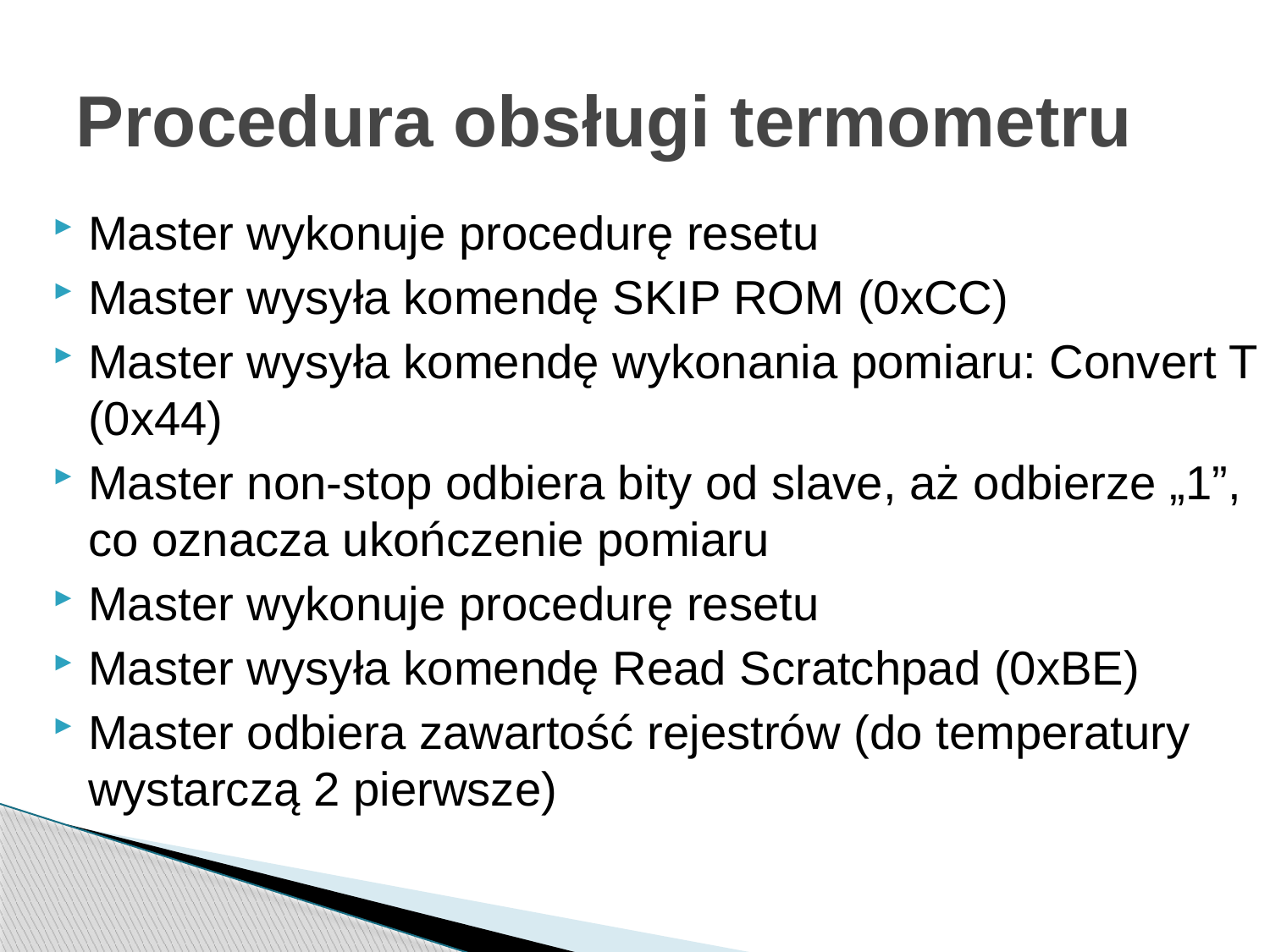

# Procedura obsługi termometru
Master wykonuje procedurę resetu
Master wysyła komendę SKIP ROM (0xCC)
Master wysyła komendę wykonania pomiaru: Convert T (0x44)
Master non-stop odbiera bity od slave, aż odbierze „1”, co oznacza ukończenie pomiaru
Master wykonuje procedurę resetu
Master wysyła komendę Read Scratchpad (0xBE)
Master odbiera zawartość rejestrów (do temperatury wystarczą 2 pierwsze)